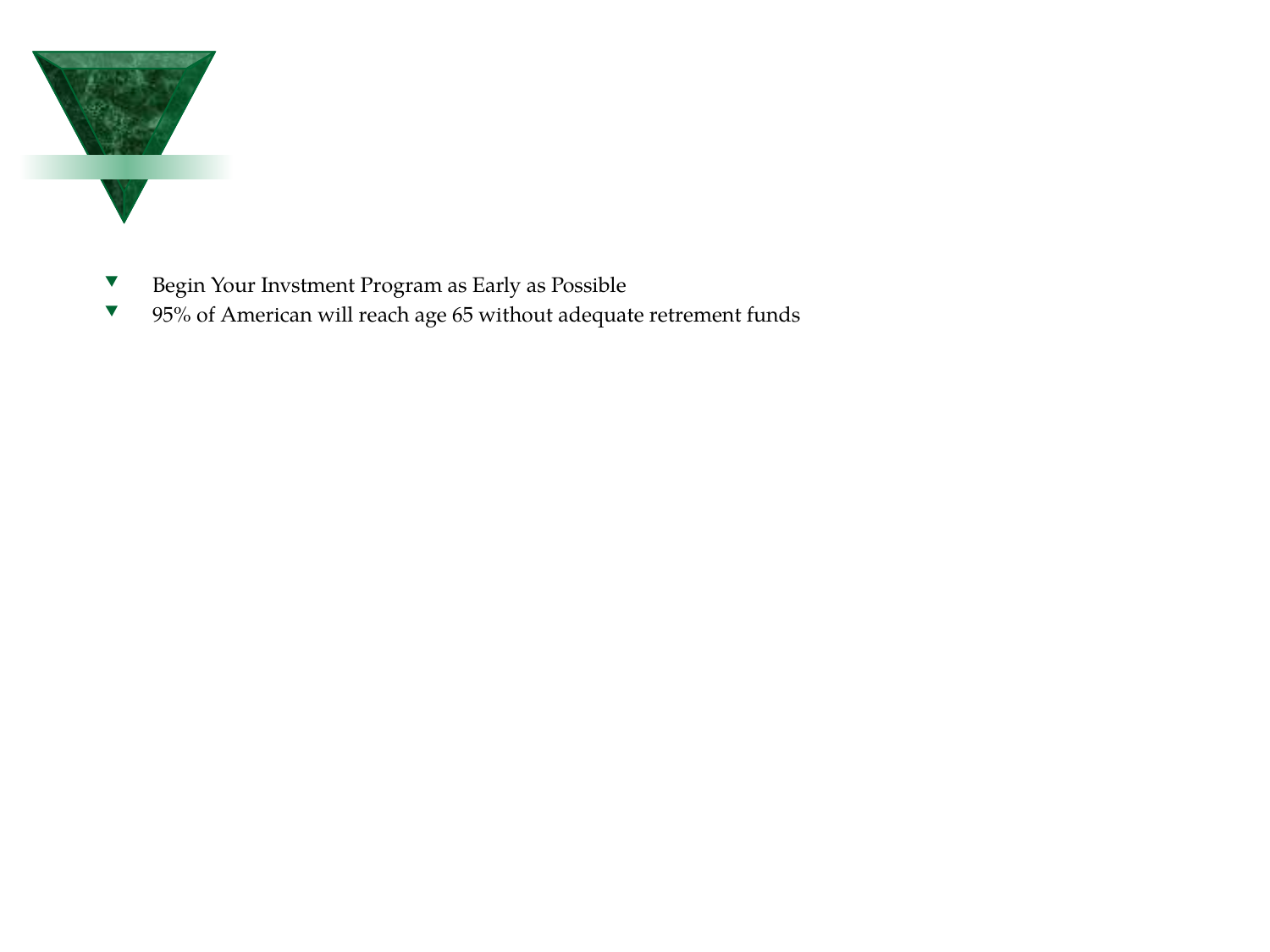

#
Begin Your Invstment Program as Early as Possible
95% of American will reach age 65 without adequate retrement funds